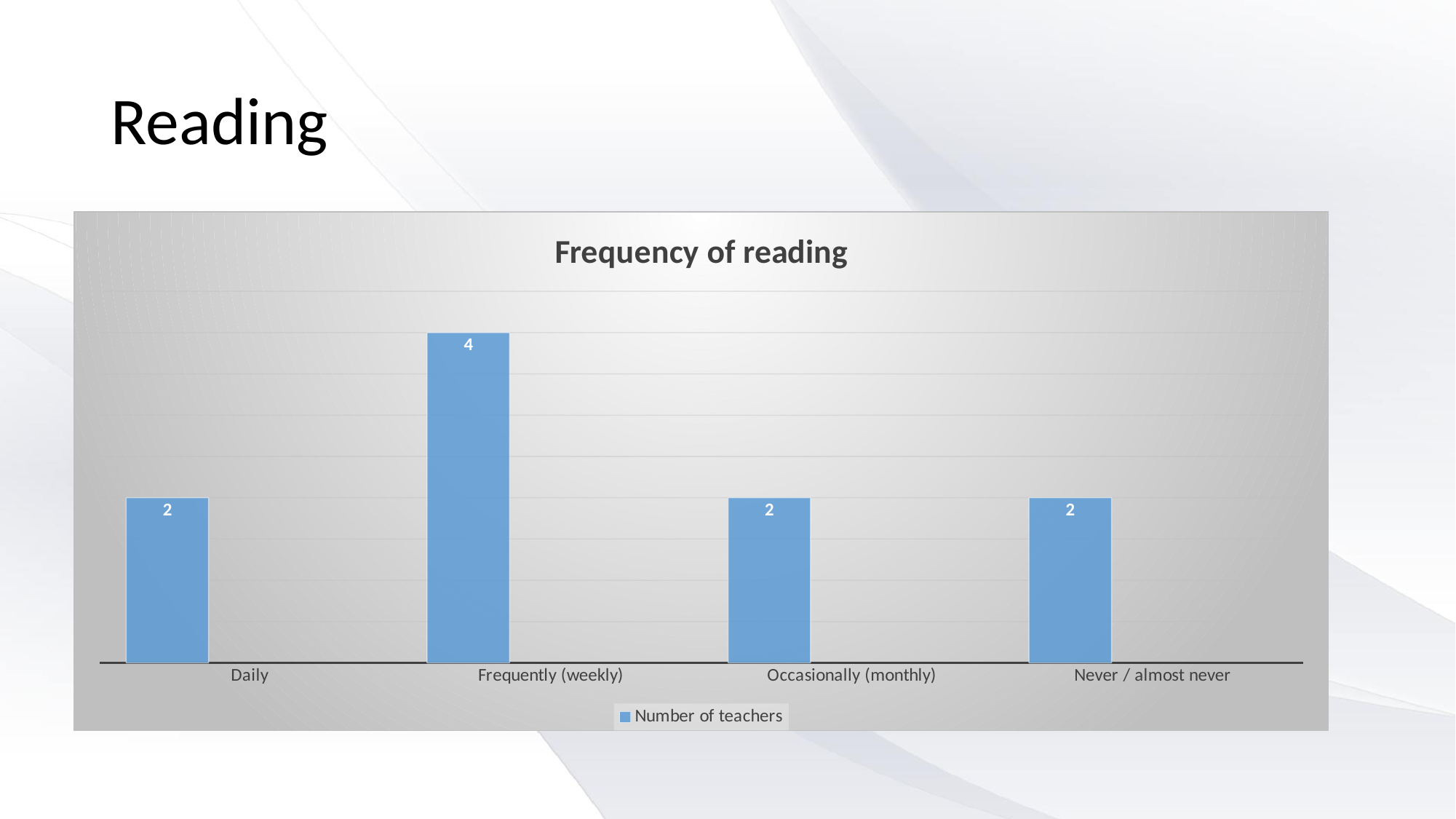

# Reading

### Chart: Frequency of reading

| Category | Number of teachers | Column1 | Column2 |
|---|---|---|---|
| Daily | 2.0 | None | None |
| Frequently (weekly) | 4.0 | None | None |
| Occasionally (monthly) | 2.0 | None | None |
| Never / almost never | 2.0 | None | None |